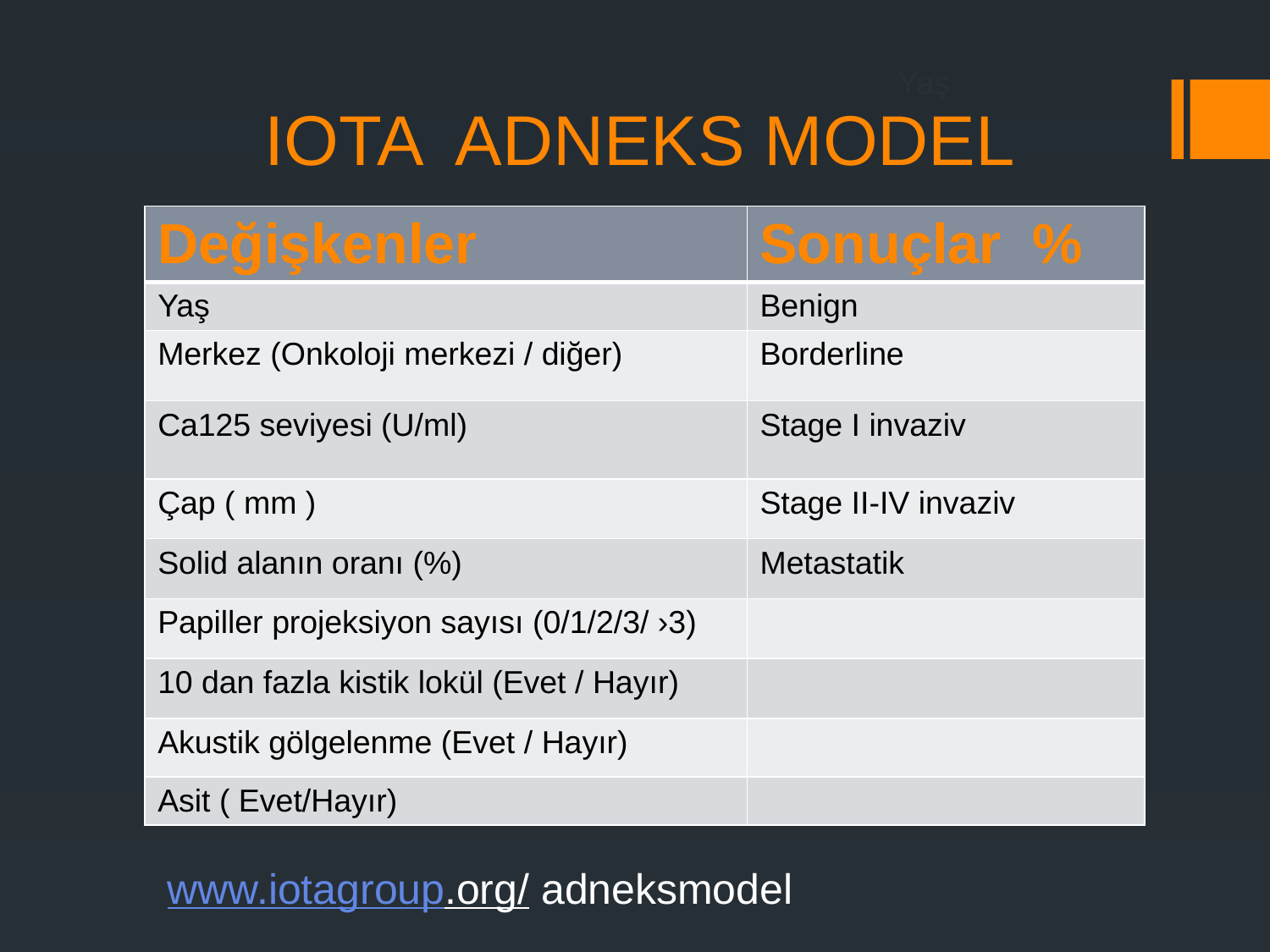

# IOTA  ADNEKS MODEL
Yaş

| Değişkenler | Sonuçlar % |
| --- | --- |
| Yaş | Benign |
| Merkez (Onkoloji merkezi / diğer) | Borderline |
| Ca125 seviyesi (U/ml) | Stage I invaziv |
| Çap ( mm ) | Stage II-IV invaziv |
| Solid alanın oranı (%) | Metastatik |
| Papiller projeksiyon sayısı (0/1/2/3/ ›3) |  |
| 10 dan fazla kistik lokül (Evet / Hayır) |  |
| Akustik gölgelenme (Evet / Hayır) |  |
| Asit ( Evet/Hayır) |  |
www.iotagroup.org/ adneksmodel